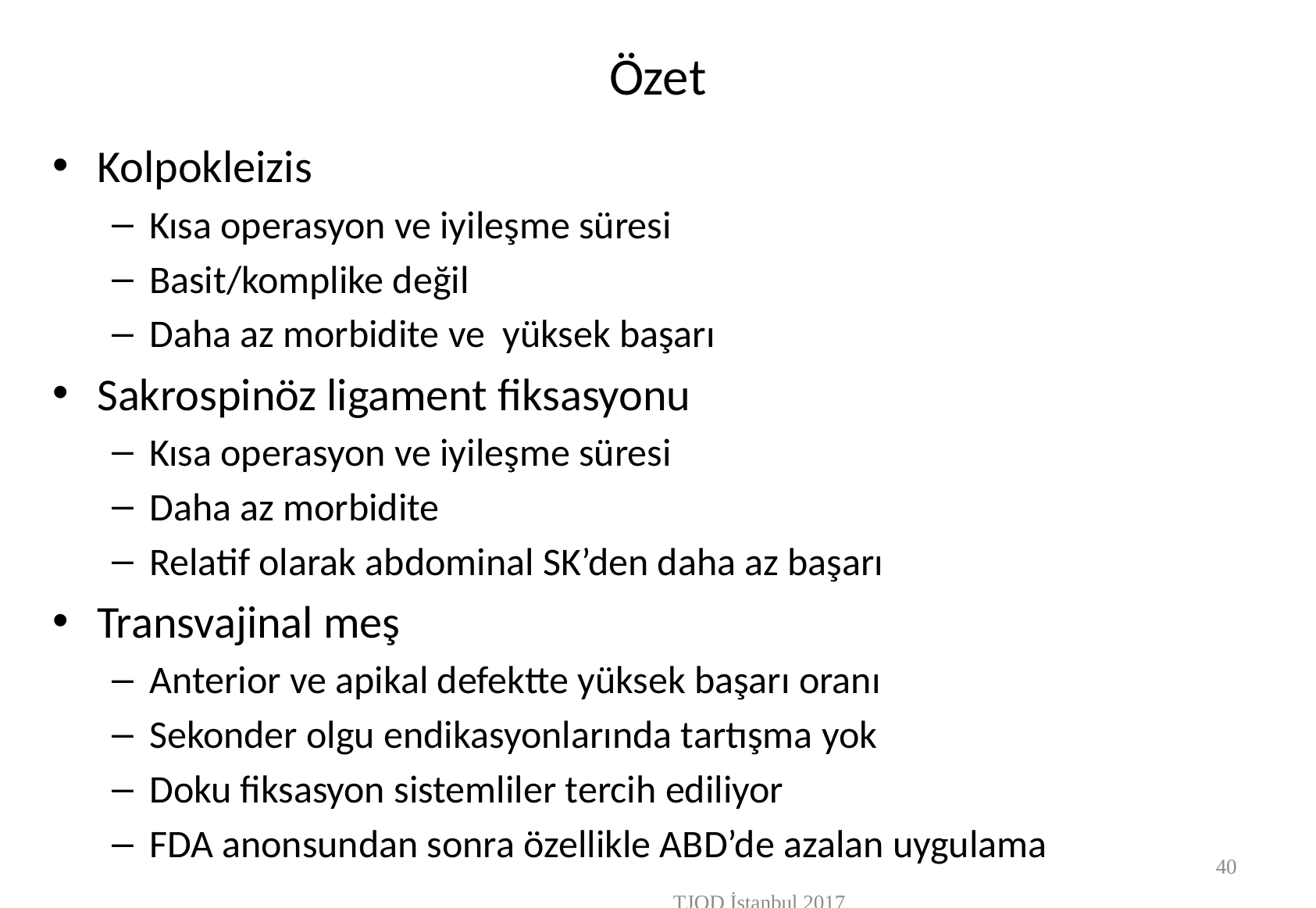

# Özet
Kolpokleizis
Kısa operasyon ve iyileşme süresi
Basit/komplike değil
Daha az morbidite ve  yüksek başarı
Sakrospinöz ligament fiksasyonu
Kısa operasyon ve iyileşme süresi
Daha az morbidite
Relatif olarak abdominal SK’den daha az başarı
Transvajinal meş
Anterior ve apikal defektte yüksek başarı oranı
Sekonder olgu endikasyonlarında tartışma yok
Doku fiksasyon sistemliler tercih ediliyor
FDA anonsundan sonra özellikle ABD’de azalan uygulama

40
TJOD İstanbul 2017